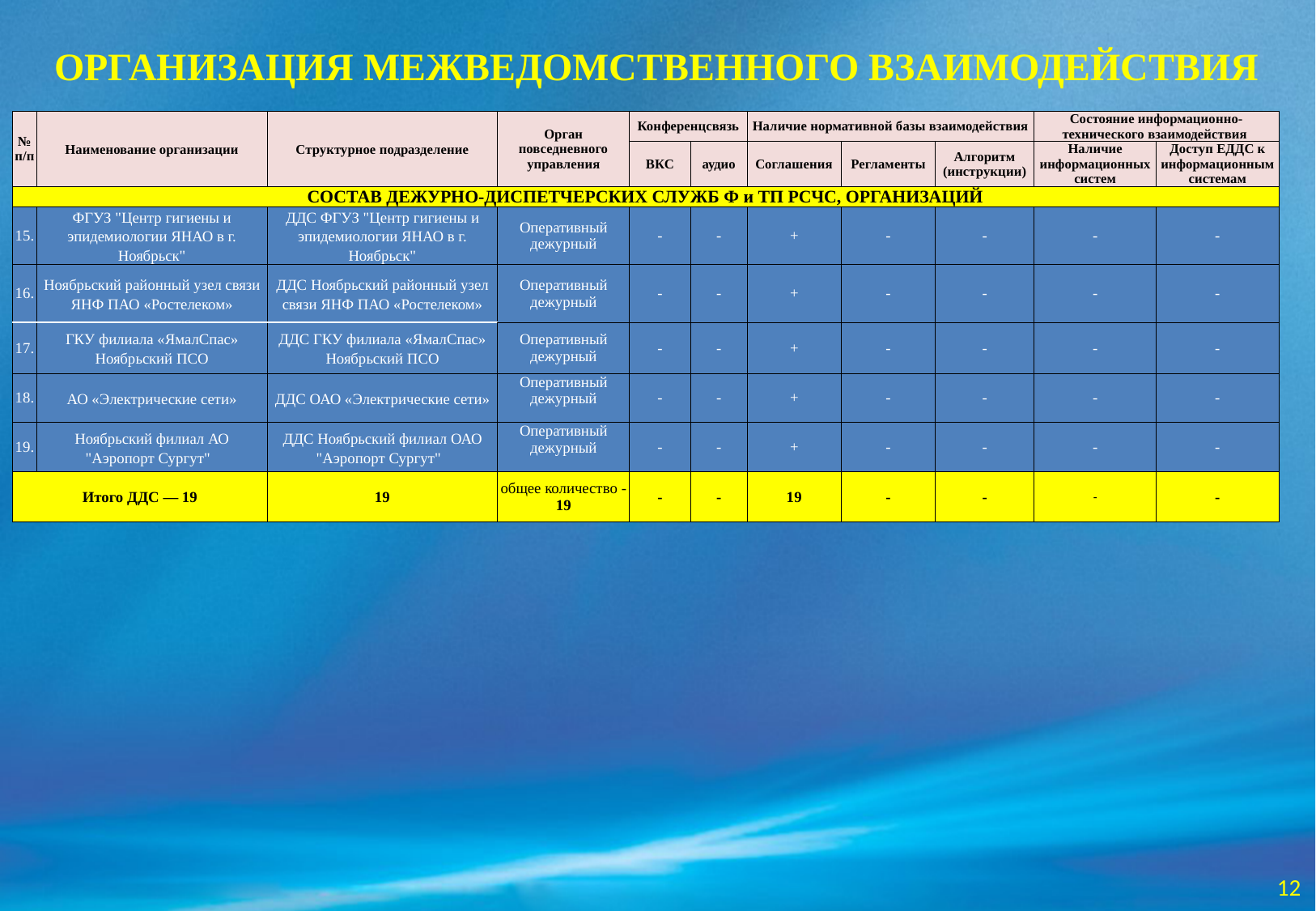

ОРГАНИЗАЦИЯ МЕЖВЕДОМСТВЕННОГО ВЗАИМОДЕЙСТВИЯ
| № п/п | Наименование организации | Структурное подразделение | Орган повседневного управления | Конференцсвязь |  | Наличие нормативной базы взаимодействия |  |  | Состояние информационно-технического взаимодействия |  |
| --- | --- | --- | --- | --- | --- | --- | --- | --- | --- | --- |
|  |  |  |  | ВКС | аудио | Соглашения | Регламенты | Алгоритм (инструкции) | Наличие информационных систем | Доступ ЕДДС к информационным системам |
| СОСТАВ ДЕЖУРНО-ДИСПЕТЧЕРСКИХ СЛУЖБ Ф и ТП РСЧС, ОРГАНИЗАЦИЙ |  |  |  |  |  |  |  |  |  |  |
| 15. | ФГУЗ "Центр гигиены и эпидемиологии ЯНАО в г. Ноябрьск" | ДДС ФГУЗ "Центр гигиены и эпидемиологии ЯНАО в г. Ноябрьск" | Оперативный дежурный | - | - | + | - | - | - | - |
| 16. | Ноябрьский районный узел связи ЯНФ ПАО «Ростелеком» | ДДС Ноябрьский районный узел связи ЯНФ ПАО «Ростелеком» | Оперативный дежурный | - | - | + | - | - | - | - |
| 17. | ГКУ филиала «ЯмалСпас» Ноябрьский ПСО | ДДС ГКУ филиала «ЯмалСпас» Ноябрьский ПСО | Оперативный дежурный | - | - | + | - | - | - | - |
| 18. | АО «Электрические сети» | ДДС ОАО «Электрические сети» | Оперативный дежурный | - | - | + | - | - | - | - |
| 19. | Ноябрьский филиал АО "Аэропорт Сургут" | ДДС Ноябрьский филиал ОАО "Аэропорт Сургут" | Оперативный дежурный | - | - | + | - | - | - | - |
| Итого ДДС — 19 |  | 19 | общее количество - 19 | - | - | 19 | - | - | - | - |
12